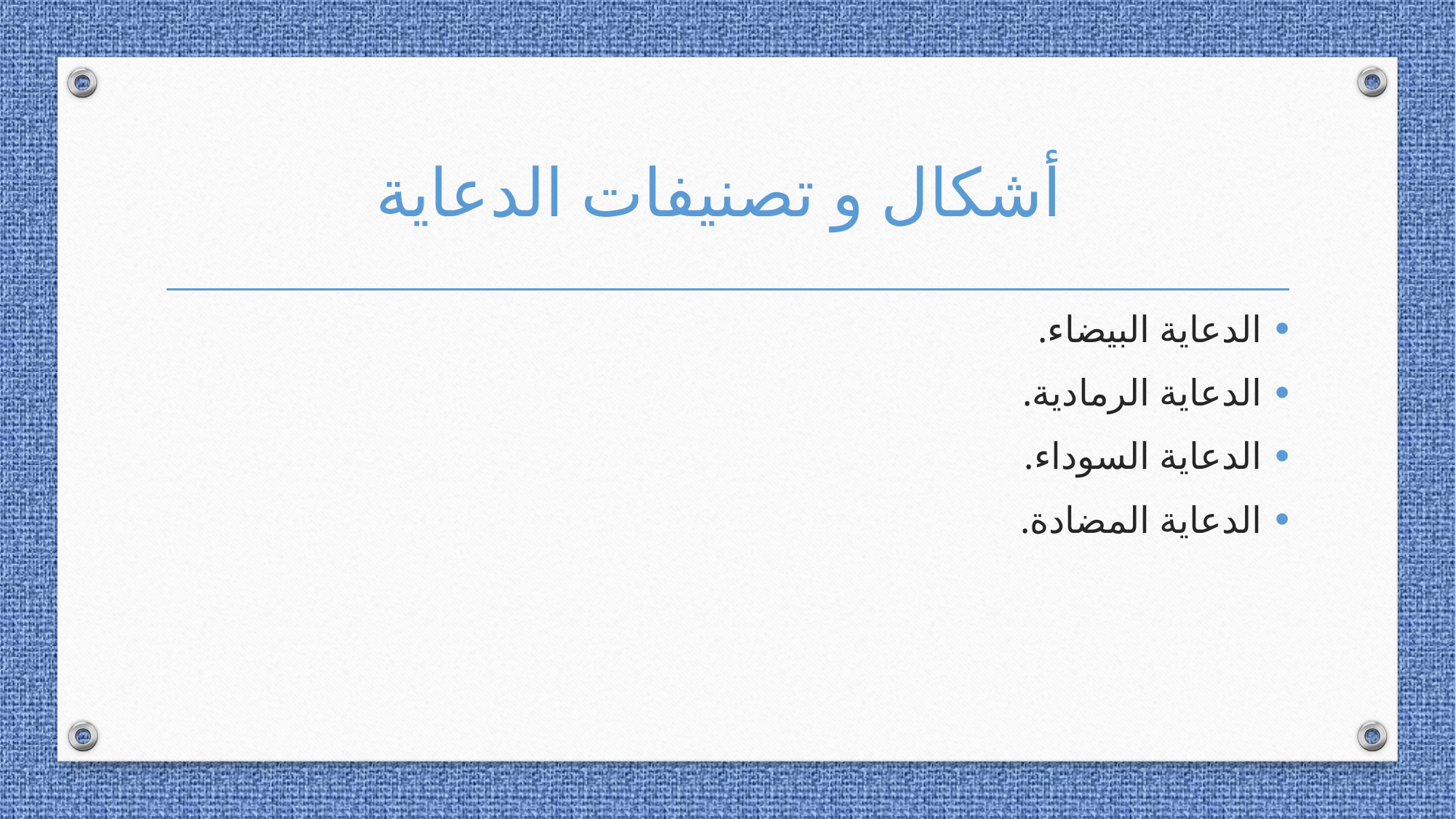

# أشكال و تصنيفات الدعاية
الدعاية البيضاء.
الدعاية الرمادية.
الدعاية السوداء.
الدعاية المضادة.